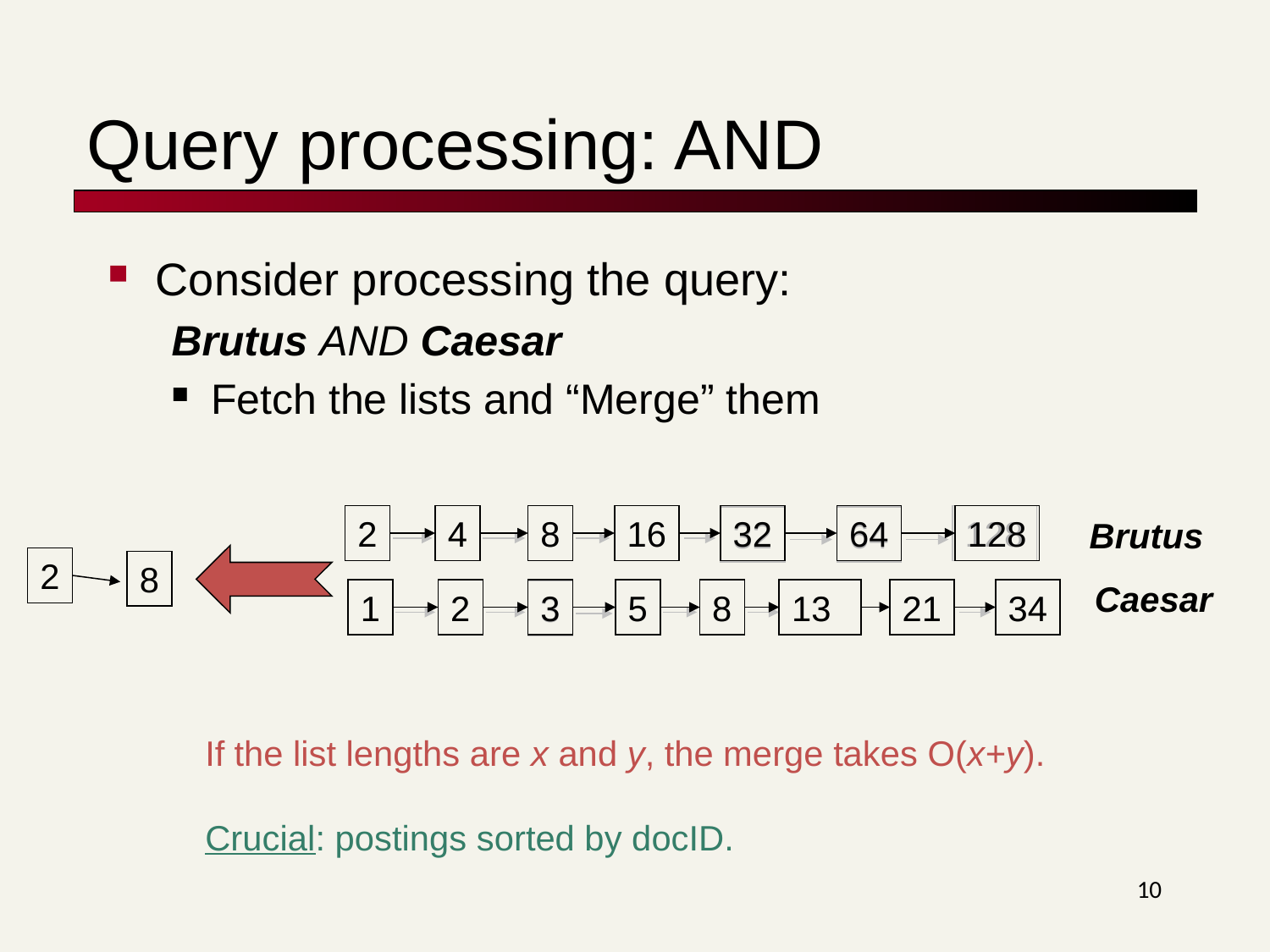

# Query processing: AND
Consider processing the query:
Brutus AND Caesar
Fetch the lists and “Merge” them
2
4
8
16
128
32
64
1
2
5
8
13
21
34
3
2
4
8
16
32
64
128
Brutus
Caesar

2
8
1
2
3
5
8
13
21
34
If the list lengths are x and y, the merge takes O(x+y).

Crucial: postings sorted by docID.
10